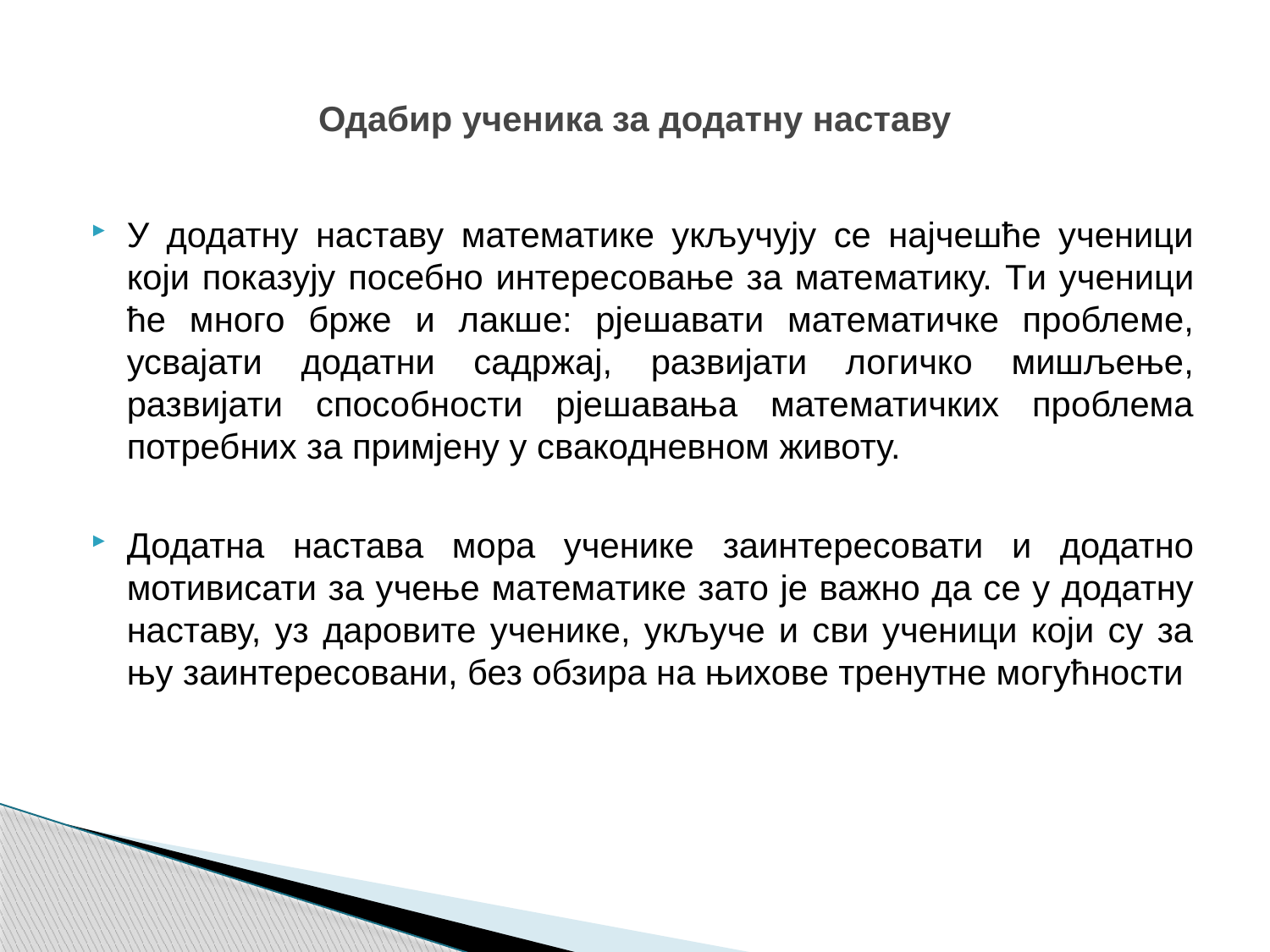

# Одабир ученика за додатну наставу
У додатну наставу математике укључују се најчешће ученици који показују посебно интересовање за математику. Ти ученици ће много брже и лакше: рјешавати математичке проблеме, усвајати додатни садржај, развијати логичко мишљење, развијати способности рјешавања математичких проблема потребних за примјену у свакодневном животу.

Додатна настава мора ученике заинтересовати и додатно мотивисати зa учење мaтемaтике зато је важно да се у додатну наставу, уз даровите ученике, укључе и сви ученици који су за њу заинтересовани, без обзира на њихове тренутне могућности